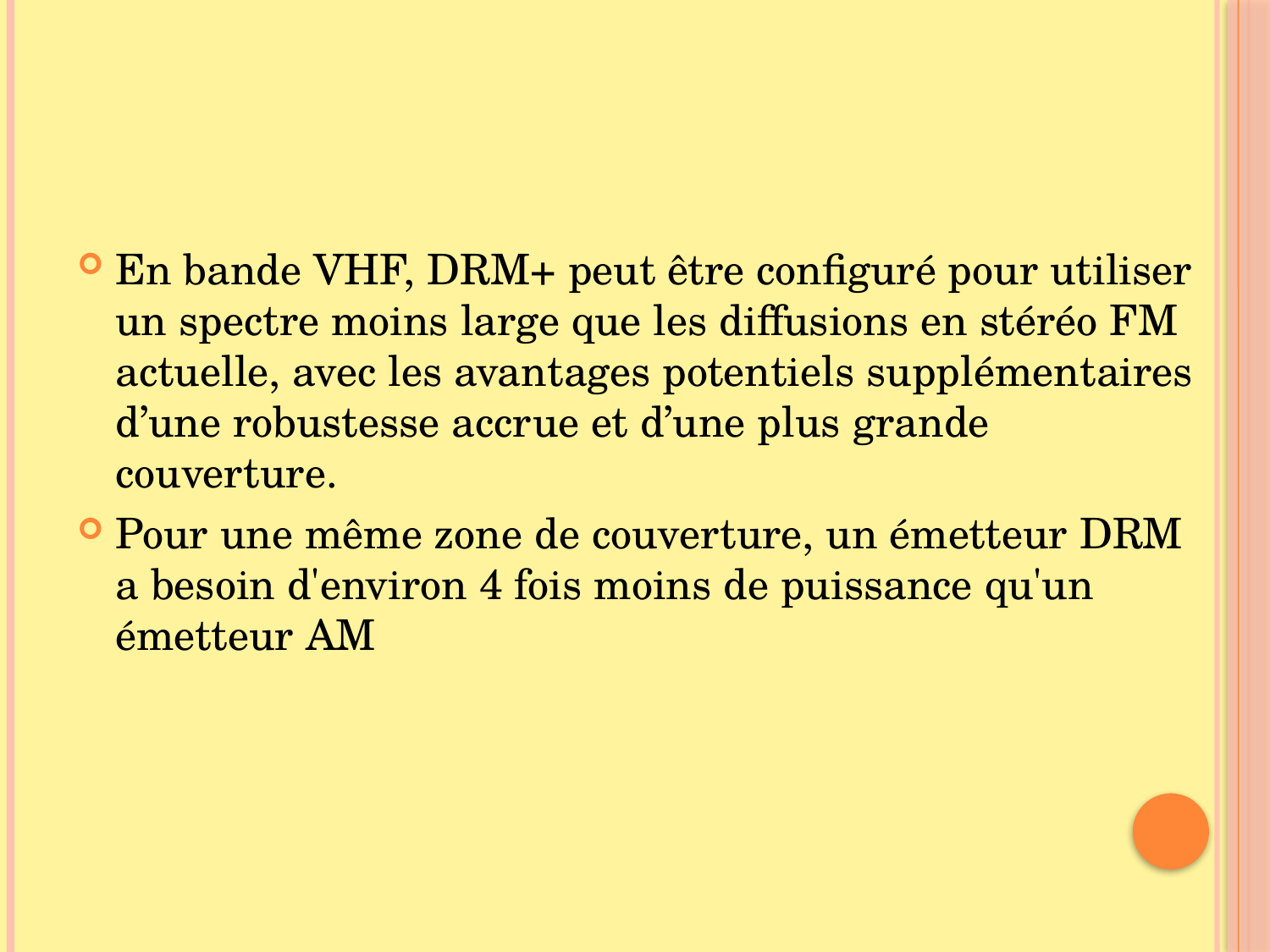

En bande VHF, DRM+ peut être configuré pour utiliser un spectre moins large que les diffusions en stéréo FM actuelle, avec les avantages potentiels supplémentaires d’une robustesse accrue et d’une plus grande couverture.
Pour une même zone de couverture, un émetteur DRM a besoin d'environ 4 fois moins de puissance qu'un émetteur AM